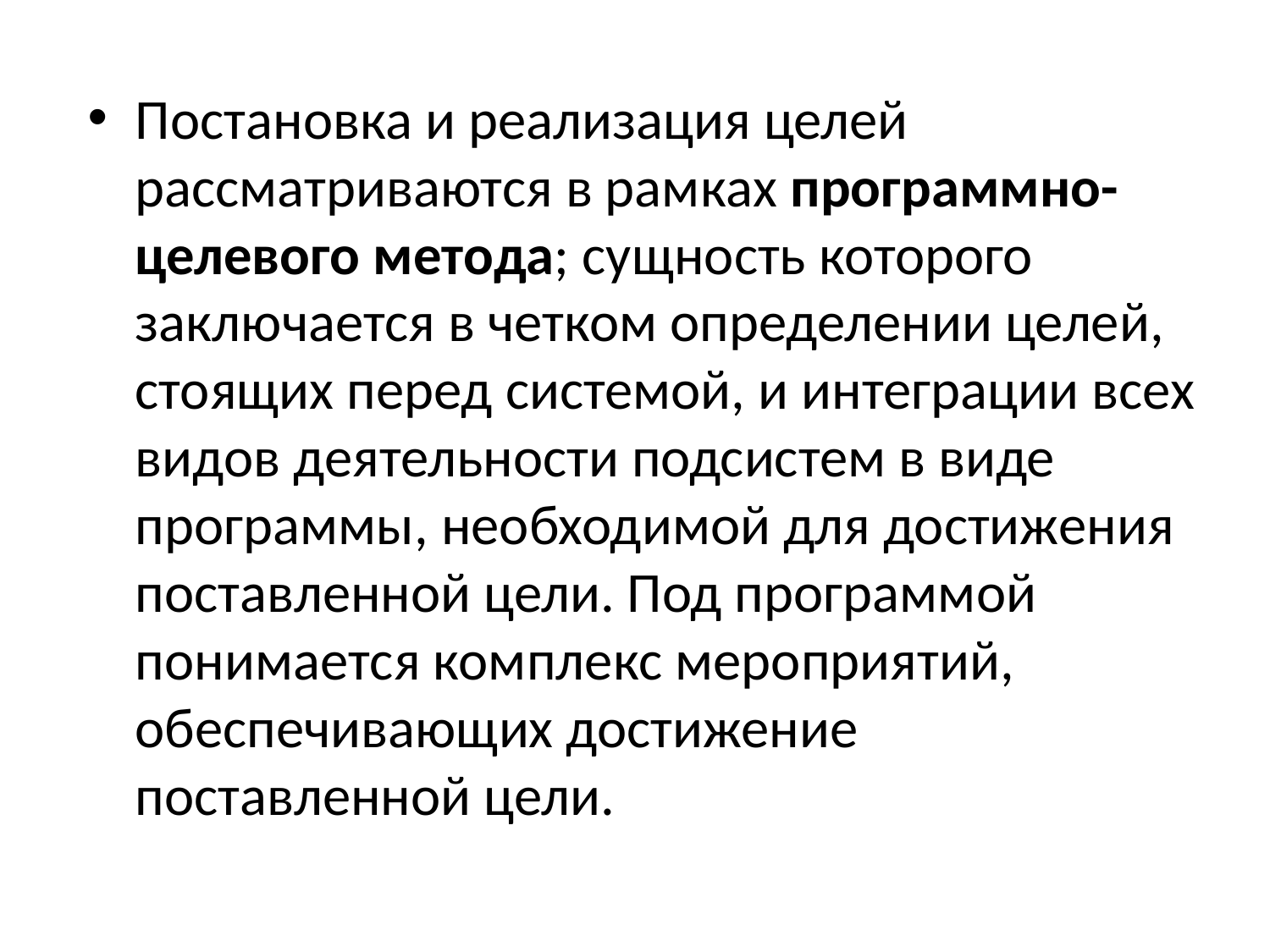

Постановка и реализация целей рассматриваются в рамках программно-целевого метода; сущность которого заключается в четком определении целей, стоящих перед системой, и интеграции всех видов деятельности подсистем в виде программы, необходимой для достижения поставленной цели. Под программой понимается комплекс мероприятий, обеспечивающих достижение поставленной цели.